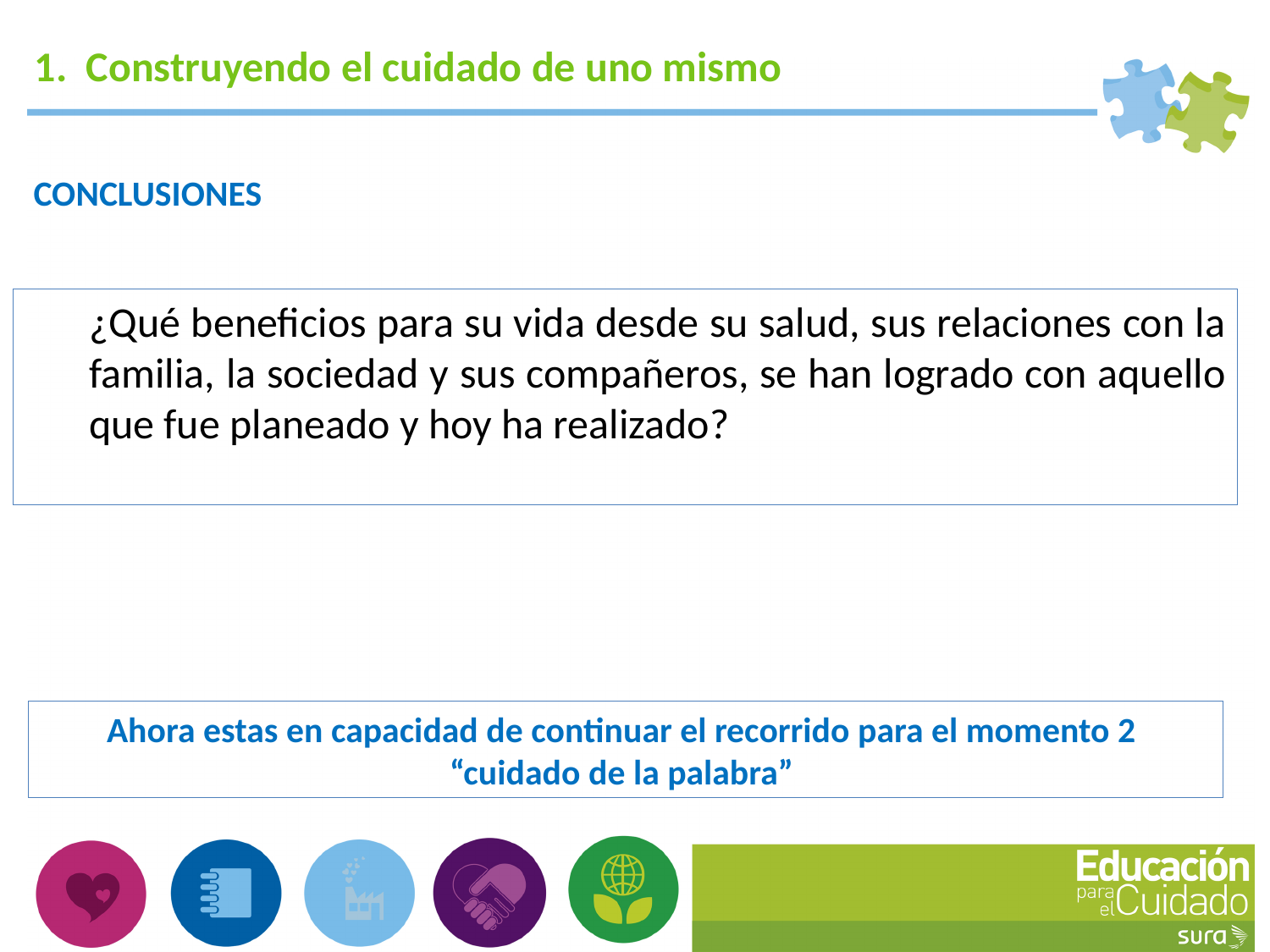

1.  Construyendo el cuidado de uno mismo
CONCLUSIONES
¿Qué beneficios para su vida desde su salud, sus relaciones con la familia, la sociedad y sus compañeros, se han logrado con aquello que fue planeado y hoy ha realizado?

Ahora estas en capacidad de continuar el recorrido para el momento 2  “cuidado de la palabra”